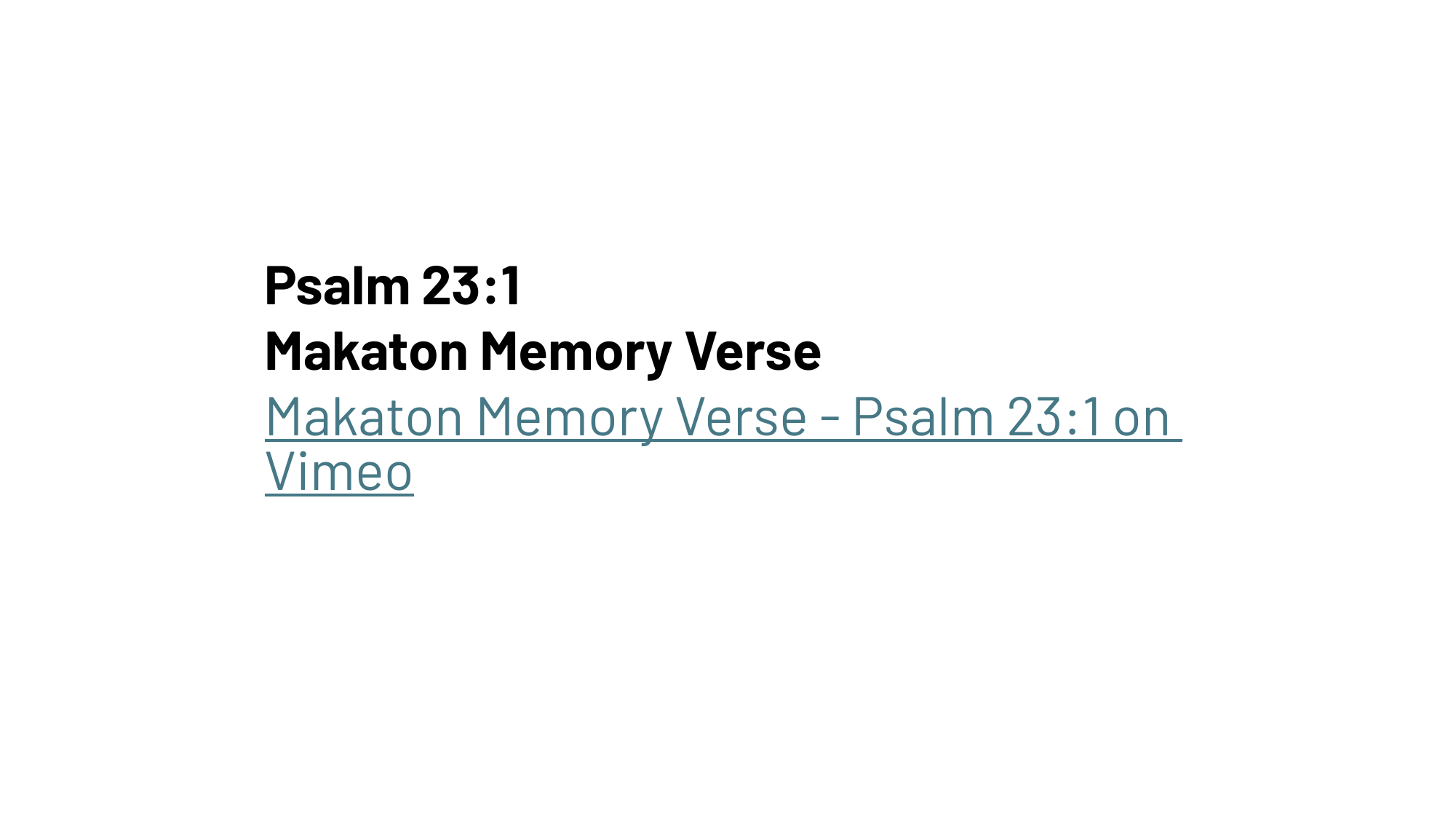

Psalm 23:1
Makaton Memory Verse
Makaton Memory Verse - Psalm 23:1 on Vimeo